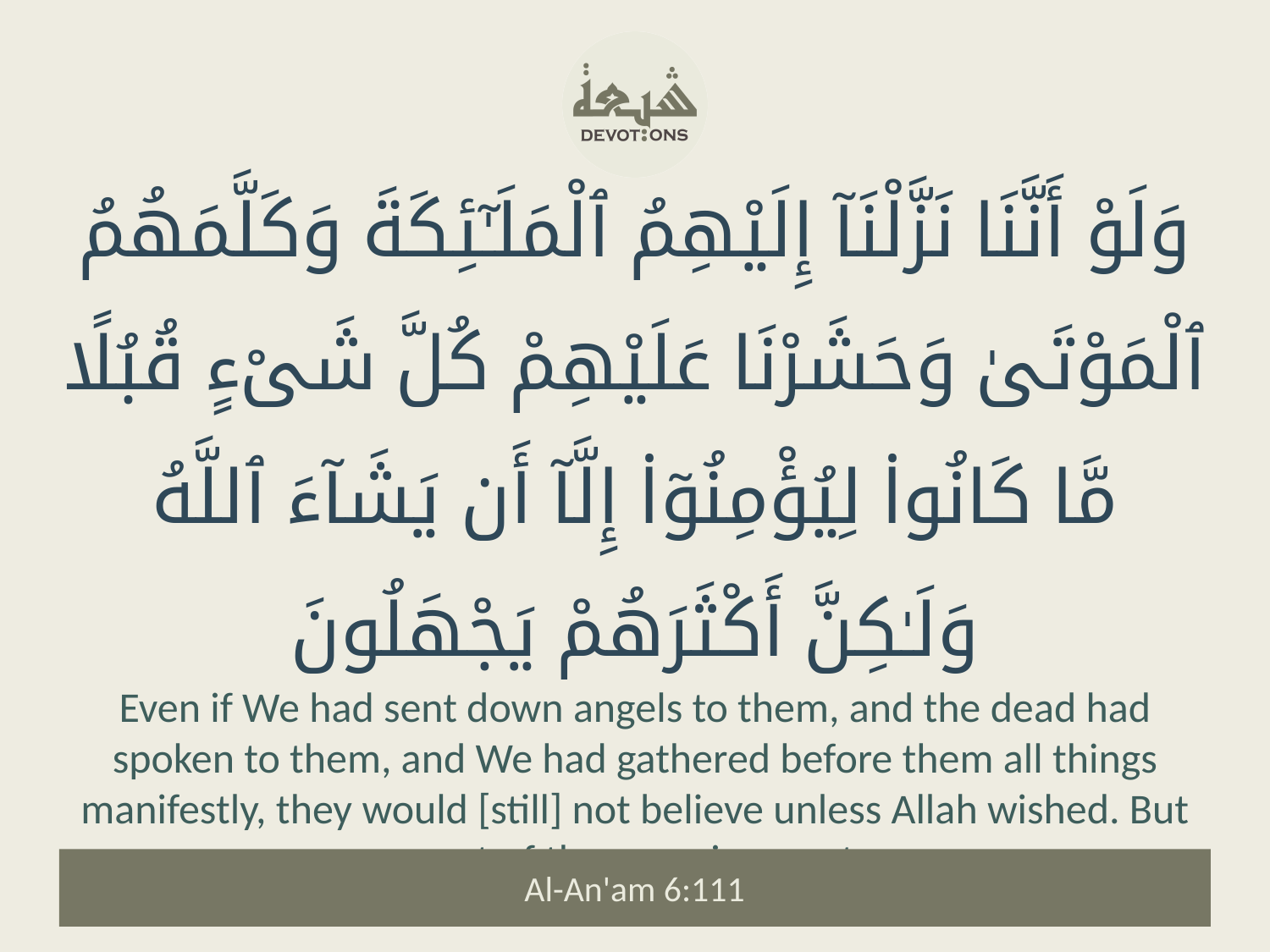

وَلَوْ أَنَّنَا نَزَّلْنَآ إِلَيْهِمُ ٱلْمَلَـٰٓئِكَةَ وَكَلَّمَهُمُ ٱلْمَوْتَىٰ وَحَشَرْنَا عَلَيْهِمْ كُلَّ شَىْءٍ قُبُلًا مَّا كَانُوا۟ لِيُؤْمِنُوٓا۟ إِلَّآ أَن يَشَآءَ ٱللَّهُ وَلَـٰكِنَّ أَكْثَرَهُمْ يَجْهَلُونَ
Even if We had sent down angels to them, and the dead had spoken to them, and We had gathered before them all things manifestly, they would [still] not believe unless Allah wished. But most of them are ignorant.
Al-An'am 6:111